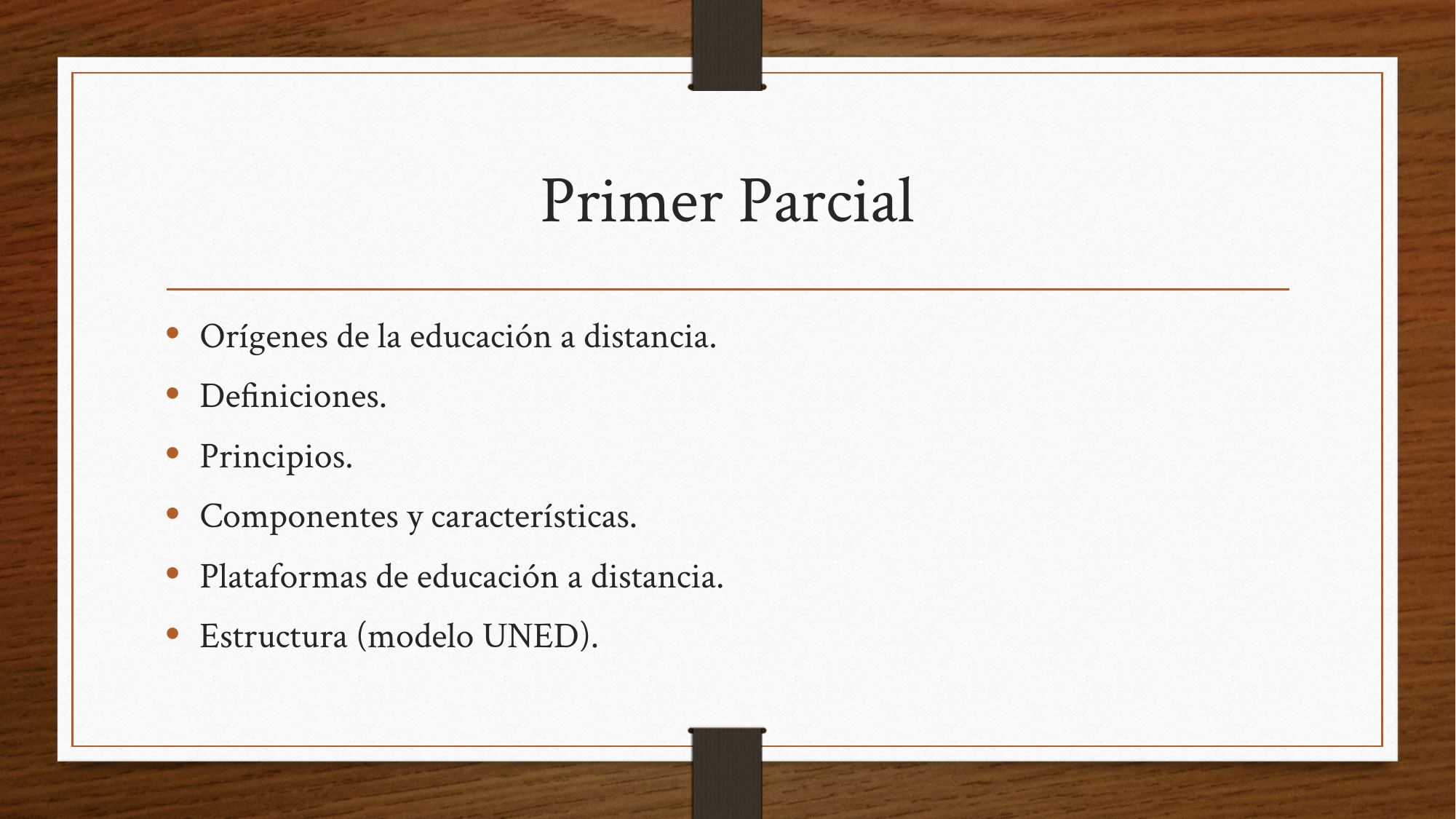

# Primer Parcial
Orígenes de la educación a distancia.
Definiciones.
Principios.
Componentes y características.
Plataformas de educación a distancia.
Estructura (modelo UNED).